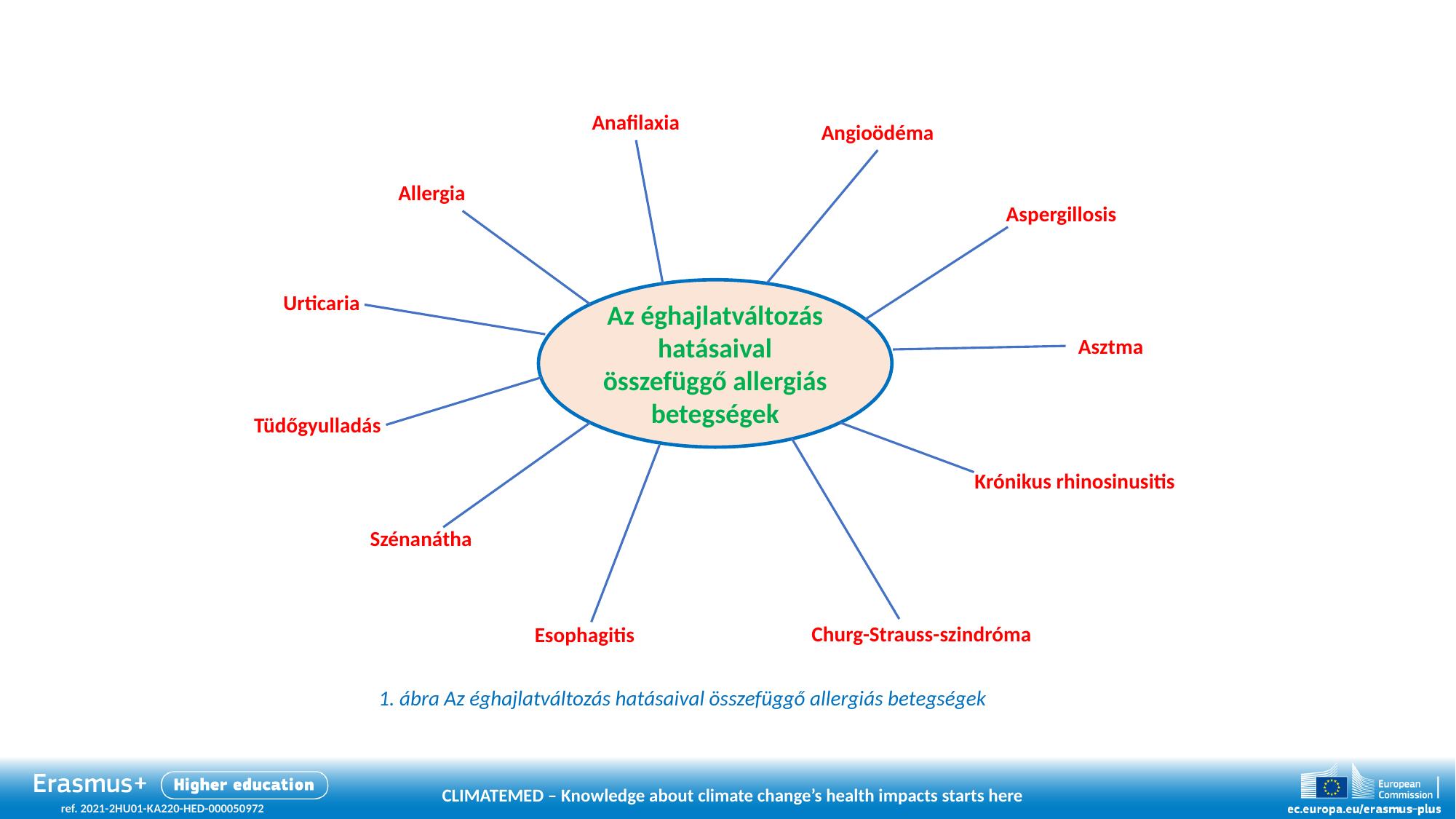

Anafilaxia
Angioödéma
Allergia
Aspergillosis
Az éghajlatváltozás hatásaival összefüggő allergiás betegségek
Urticaria
Asztma
Tüdőgyulladás
Krónikus rhinosinusitis
Szénanátha
Churg-Strauss-szindróma
Esophagitis
1. ábra Az éghajlatváltozás hatásaival összefüggő allergiás betegségek